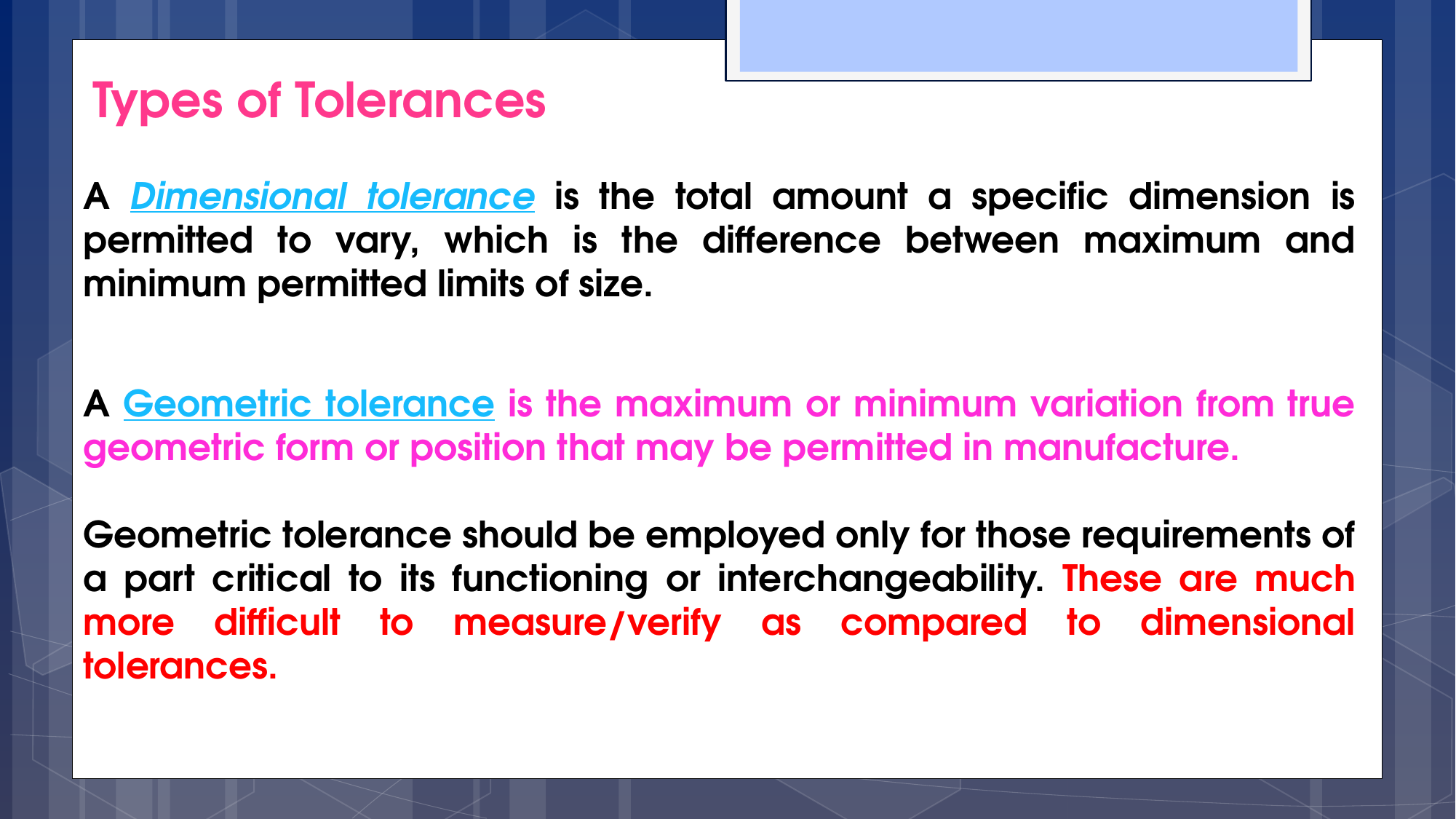

Types of Tolerances
A Dimensional tolerance is the total amount a specific dimension is permitted to vary, which is the difference between maximum and minimum permitted limits of size.
A Geometric tolerance is the maximum or minimum variation from true geometric form or position that may be permitted in manufacture.

Geometric tolerance should be employed only for those requirements of a part critical to its functioning or interchangeability. These are much more difficult to measure/verify as compared to dimensional tolerances.